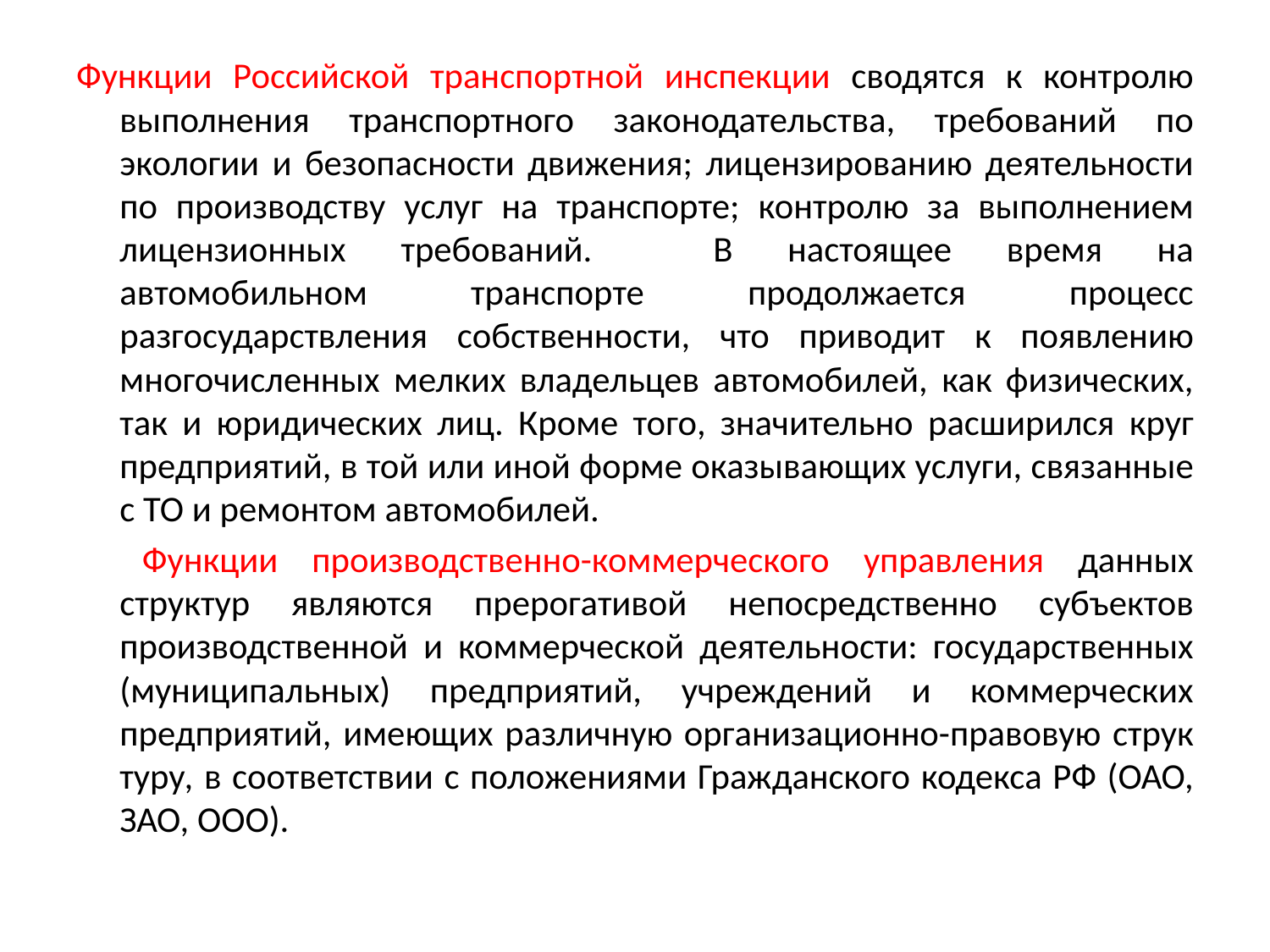

Функции Российской транспортной инспекции сводятся к контролю выполнения транспортного законодательства, требований по экологии и безопасности движения; лицензированию деятельности по производству услуг на транспорте; контролю за выполнением лицензионных требований.         В настоящее время на автомобильном транспорте продолжается процесс разгосударствления собственности, что приводит к появлению многочисленных мелких владельцев автомобилей, как физических, так и юридических лиц. Кроме того, значительно расширился круг предприятий, в той или иной форме оказывающих услуги, связанные с ТО и ремонтом автомобилей.
        Функции производственно-коммерческого управления данных структур являются прерогативой непосредственно субъектов производственной и коммерческой деятельности: государственных (муниципальных) предприятий, учреждений и коммерческих предприятий, имеющих различную организационно-правовую струк­туру, в соответствии с положениями Гражданского кодекса РФ (ОАО, ЗАО, ООО).